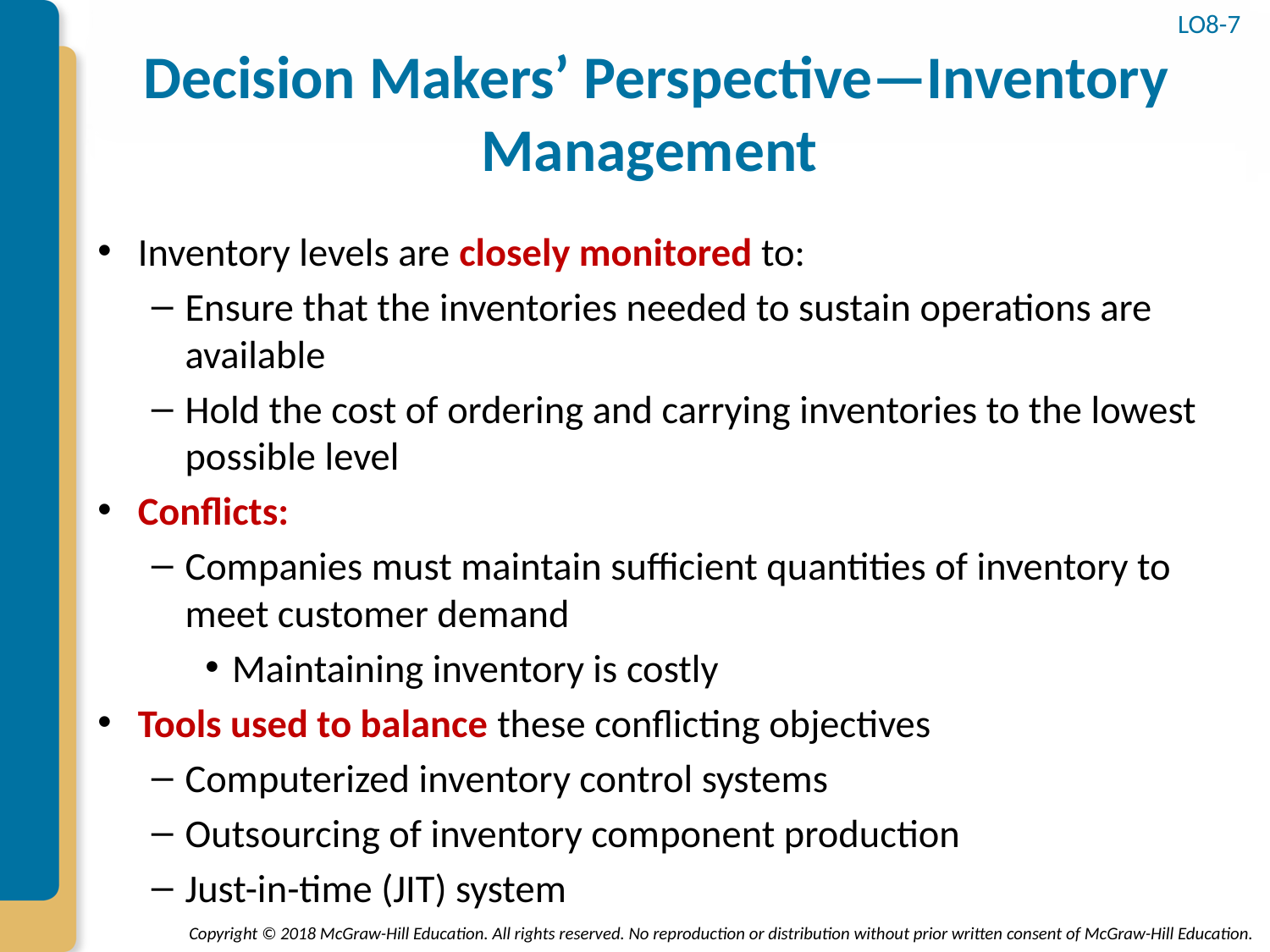

LO8-7
# Decision Makers’ Perspective—Inventory Management
Inventory levels are closely monitored to:
Ensure that the inventories needed to sustain operations are available
Hold the cost of ordering and carrying inventories to the lowest possible level
Conflicts:
Companies must maintain sufficient quantities of inventory to meet customer demand
Maintaining inventory is costly
Tools used to balance these conflicting objectives
Computerized inventory control systems
Outsourcing of inventory component production
Just-in-time (JIT) system